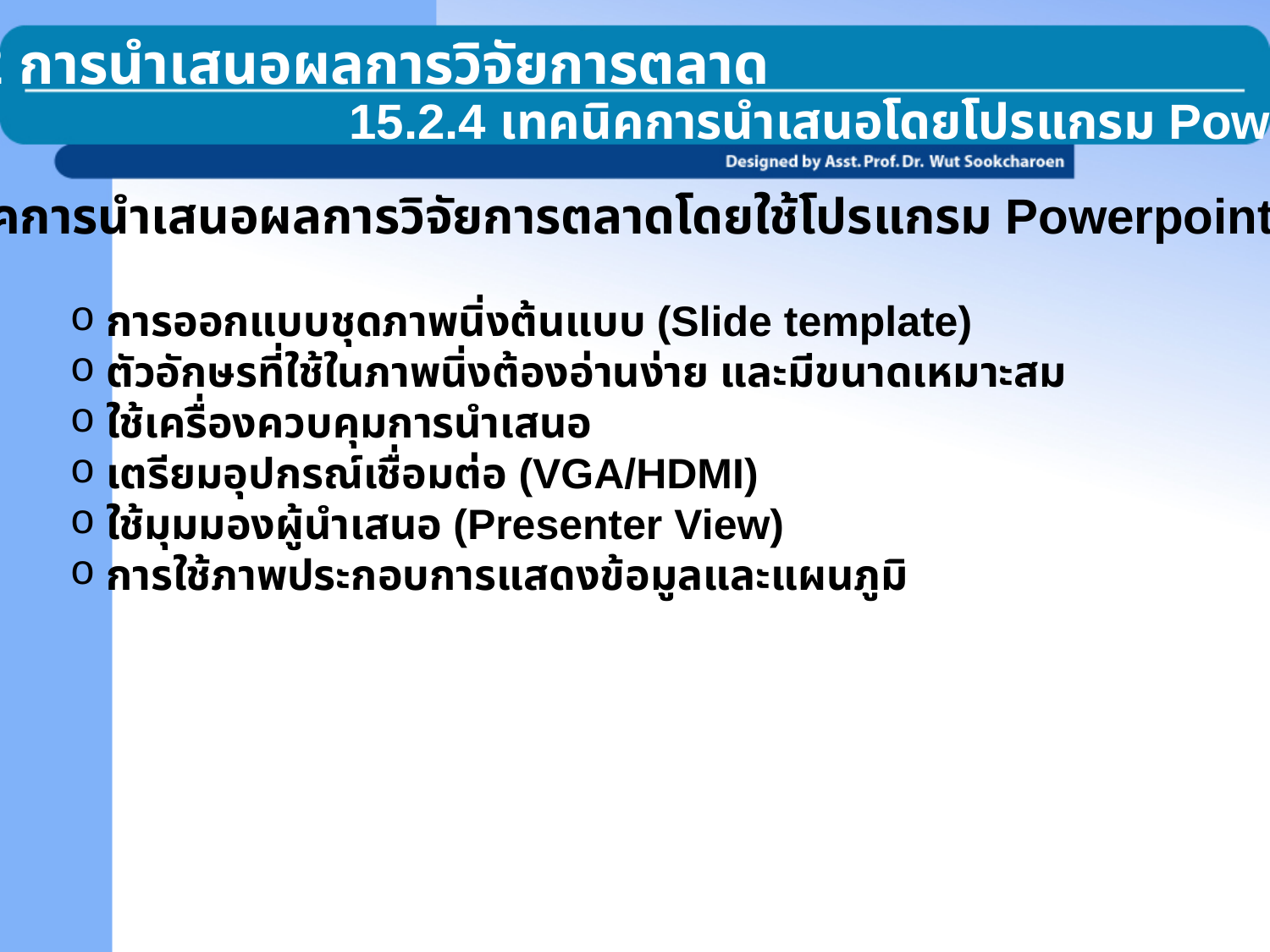

15.2 การนำเสนอผลการวิจัยการตลาด
15.2.4 เทคนิคการนำเสนอโดยโปรแกรม PowerPoint
เทคนิคการนำเสนอผลการวิจัยการตลาดโดยใช้โปรแกรม Powerpoint
 การออกแบบชุดภาพนิ่งต้นแบบ (Slide template)
 ตัวอักษรที่ใช้ในภาพนิ่งต้องอ่านง่าย และมีขนาดเหมาะสม
 ใช้เครื่องควบคุมการนำเสนอ
 เตรียมอุปกรณ์เชื่อมต่อ (VGA/HDMI)
 ใช้มุมมองผู้นำเสนอ (Presenter View)
 การใช้ภาพประกอบการแสดงข้อมูลและแผนภูมิ